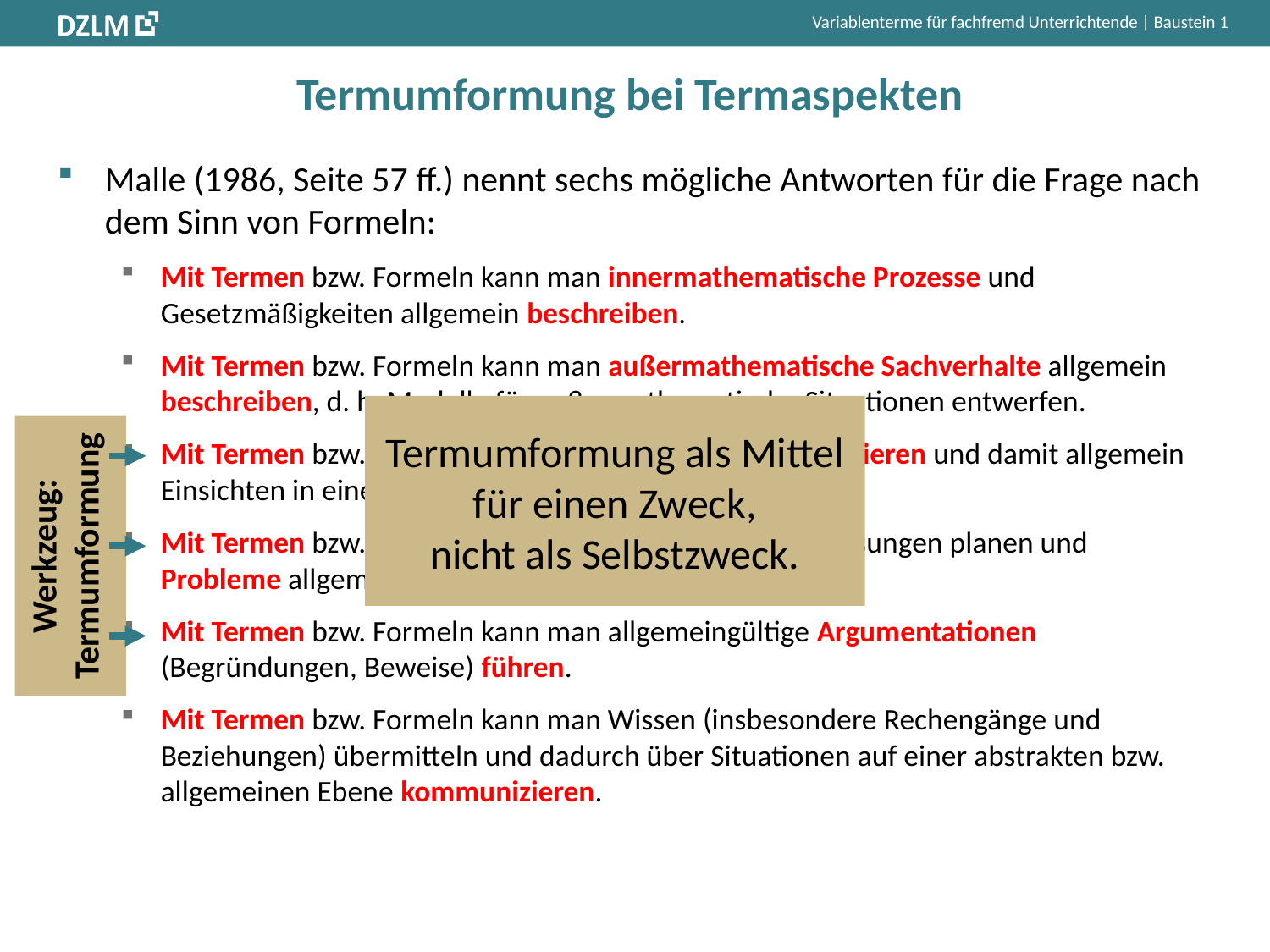

# Termumformung bei Termaspekten
Malle (1986, Seite 57 ff.) nennt sechs mögliche Antworten für die Frage nach dem Sinn von Formeln:
Mit Termen bzw. Formeln kann man innermathematische Prozesse und Gesetzmäßigkeiten allgemein beschreiben.
Mit Termen bzw. Formeln kann man außermathematische Sachverhalte allgemein beschreiben, d. h. Modelle für außermathematische Situationen entwerfen.
Mit Termen bzw. Formeln kann man eine Situation explorieren und damit allgemein Einsichten in eine besondere Situation erhalten.
Mit Termen bzw. Formeln kann man abstrakte Problemlösungen planen und Probleme allgemein lösen.
Mit Termen bzw. Formeln kann man allgemeingültige Argumentationen (Begründungen, Beweise) führen.
Mit Termen bzw. Formeln kann man Wissen (insbesondere Rechengänge und Beziehungen) übermitteln und dadurch über Situationen auf einer abstrakten bzw. allgemeinen Ebene kommunizieren.

Termumformung als Mittel für einen Zweck,
nicht als Selbstzweck.
Werkzeug:
Termumformung